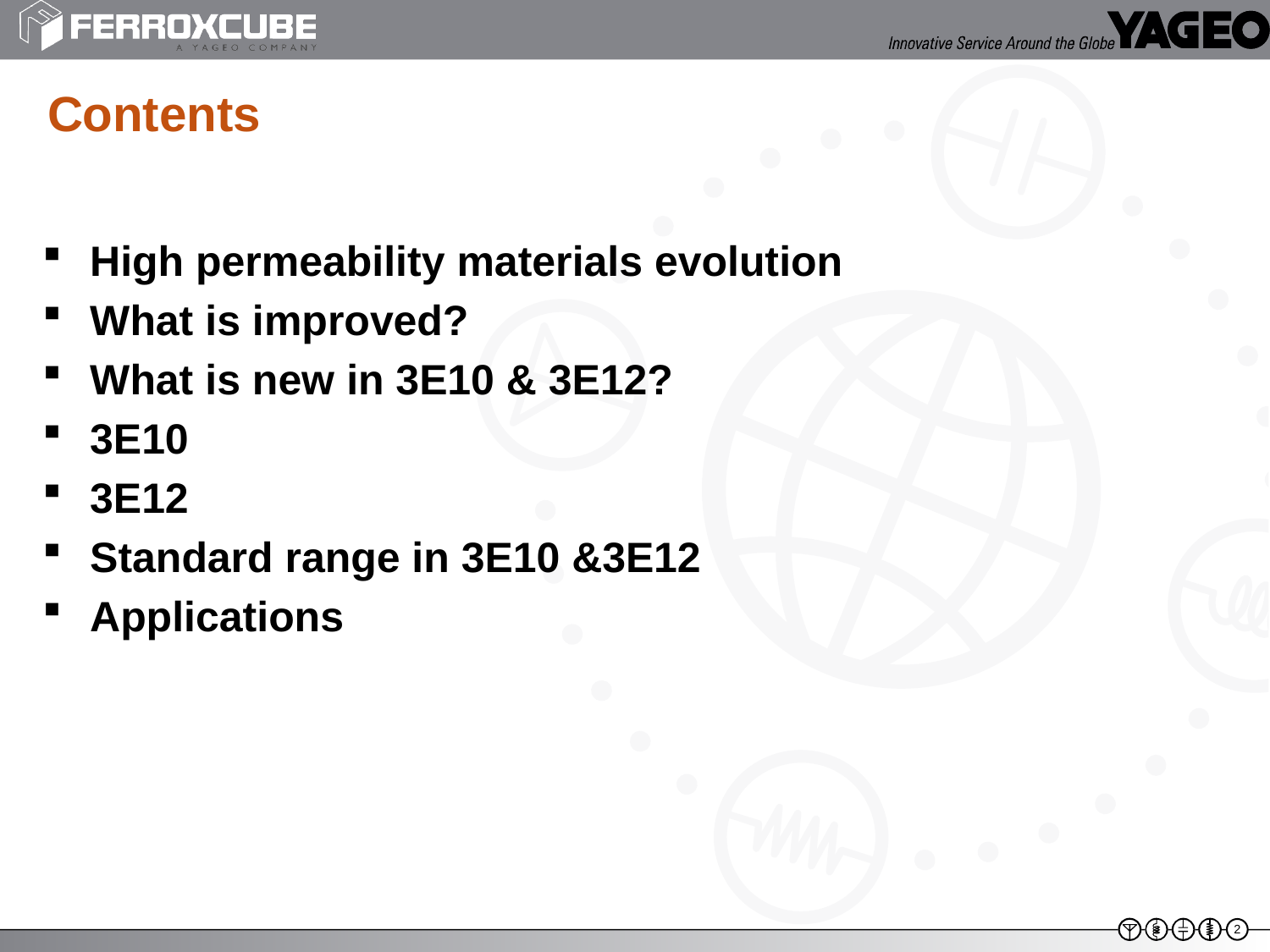

# Contents
High permeability materials evolution
What is improved?
What is new in 3E10 & 3E12?
3E10
3E12
Standard range in 3E10 &3E12
Applications